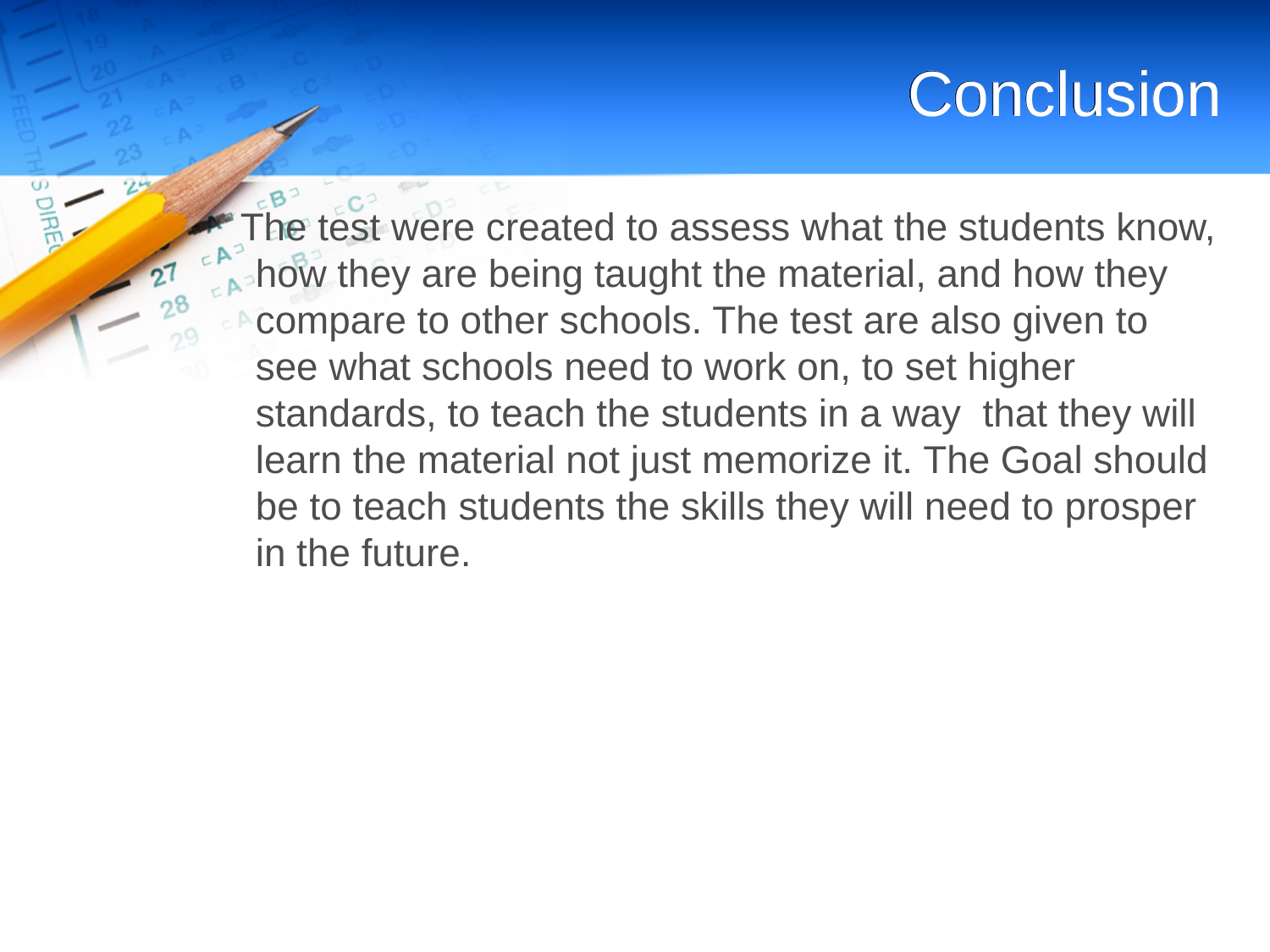

# Conclusion
   The test were created to assess what the students know, how they are being taught the material, and how they compare to other schools. The test are also given to  see what schools need to work on, to set higher standards, to teach the students in a way  that they will learn the material not just memorize it. The Goal should be to teach students the skills they will need to prosper in the future.